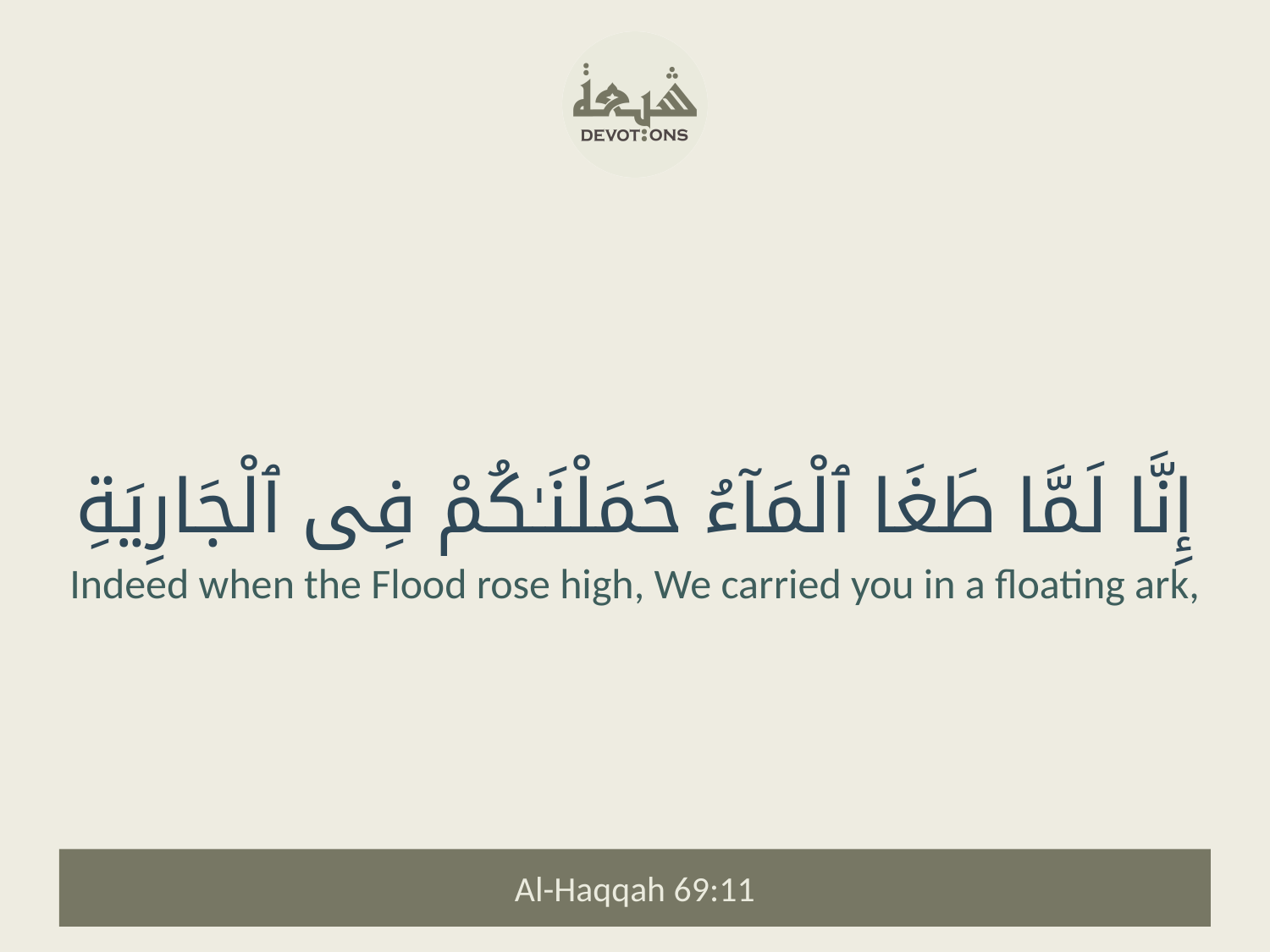

إِنَّا لَمَّا طَغَا ٱلْمَآءُ حَمَلْنَـٰكُمْ فِى ٱلْجَارِيَةِ
Indeed when the Flood rose high, We carried you in a floating ark,
Al-Haqqah 69:11